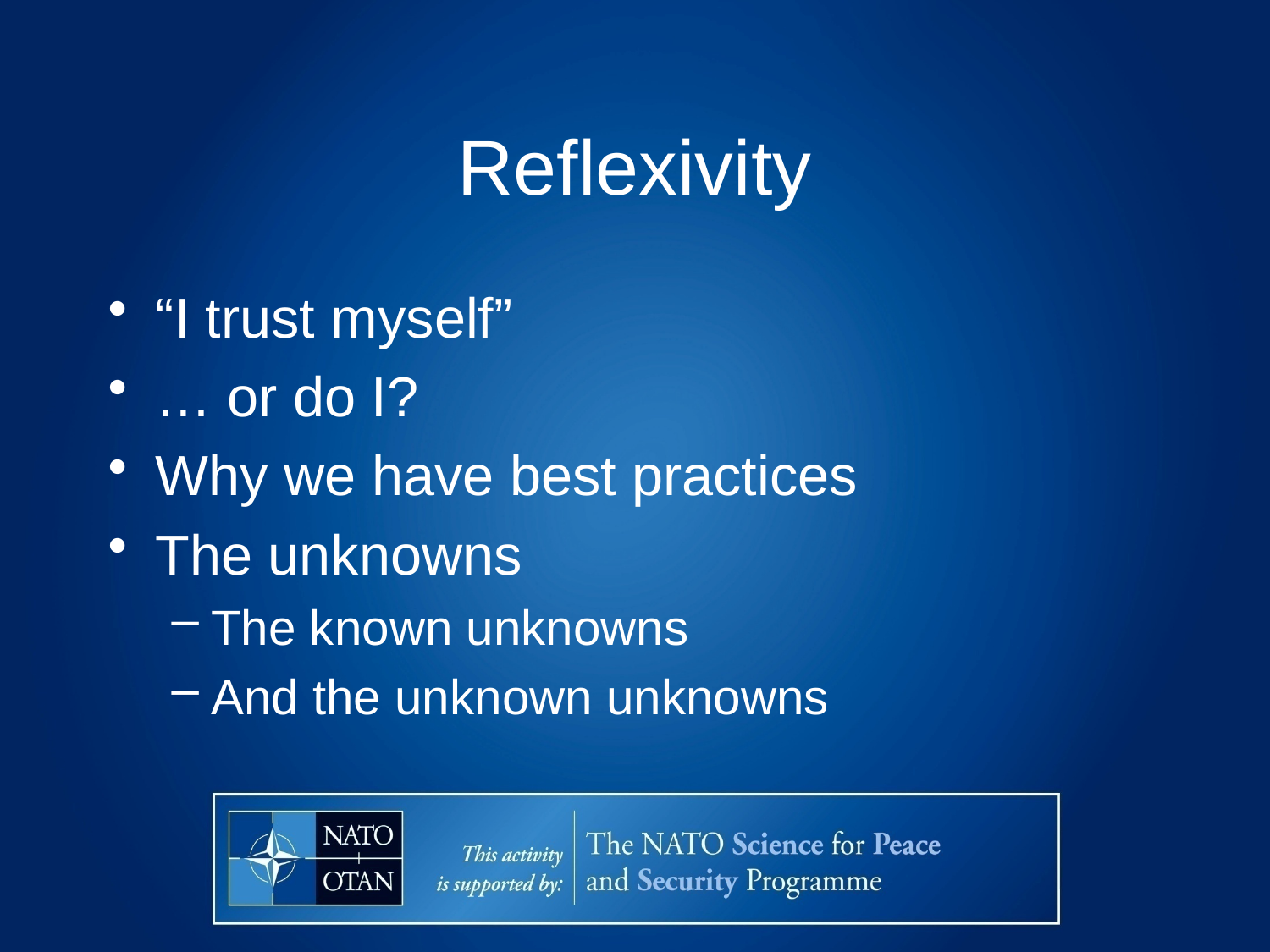

# Reflexivity
“I trust myself”
… or do I?
Why we have best practices
The unknowns
The known unknowns
And the unknown unknowns